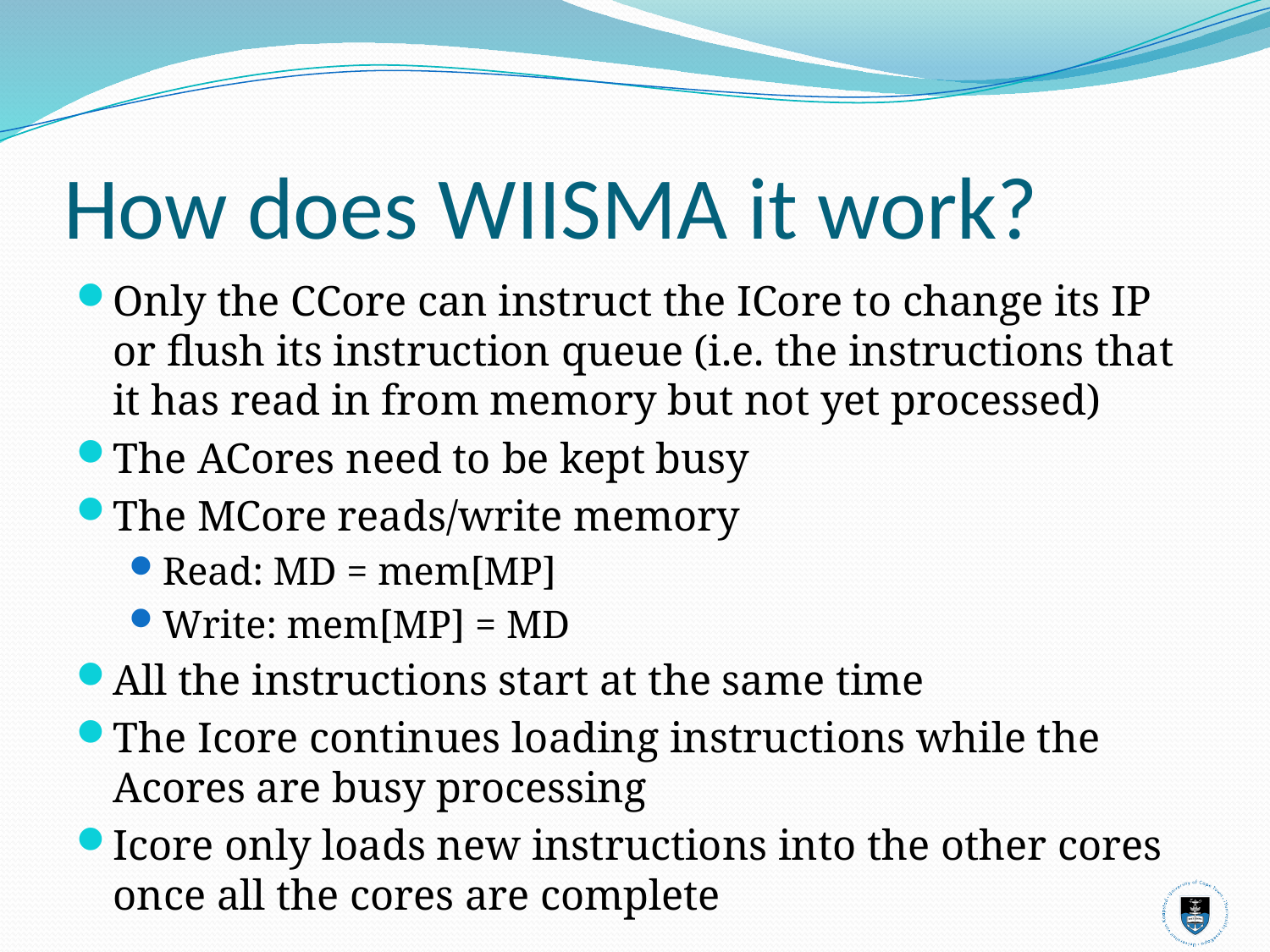

# How does WIISMA it work?
Only the CCore can instruct the ICore to change its IP or flush its instruction queue (i.e. the instructions that it has read in from memory but not yet processed)
The ACores need to be kept busy
The MCore reads/write memory
Read: MD = mem[MP]
Write: mem[MP] = MD
All the instructions start at the same time
The Icore continues loading instructions while the Acores are busy processing
Icore only loads new instructions into the other cores once all the cores are complete